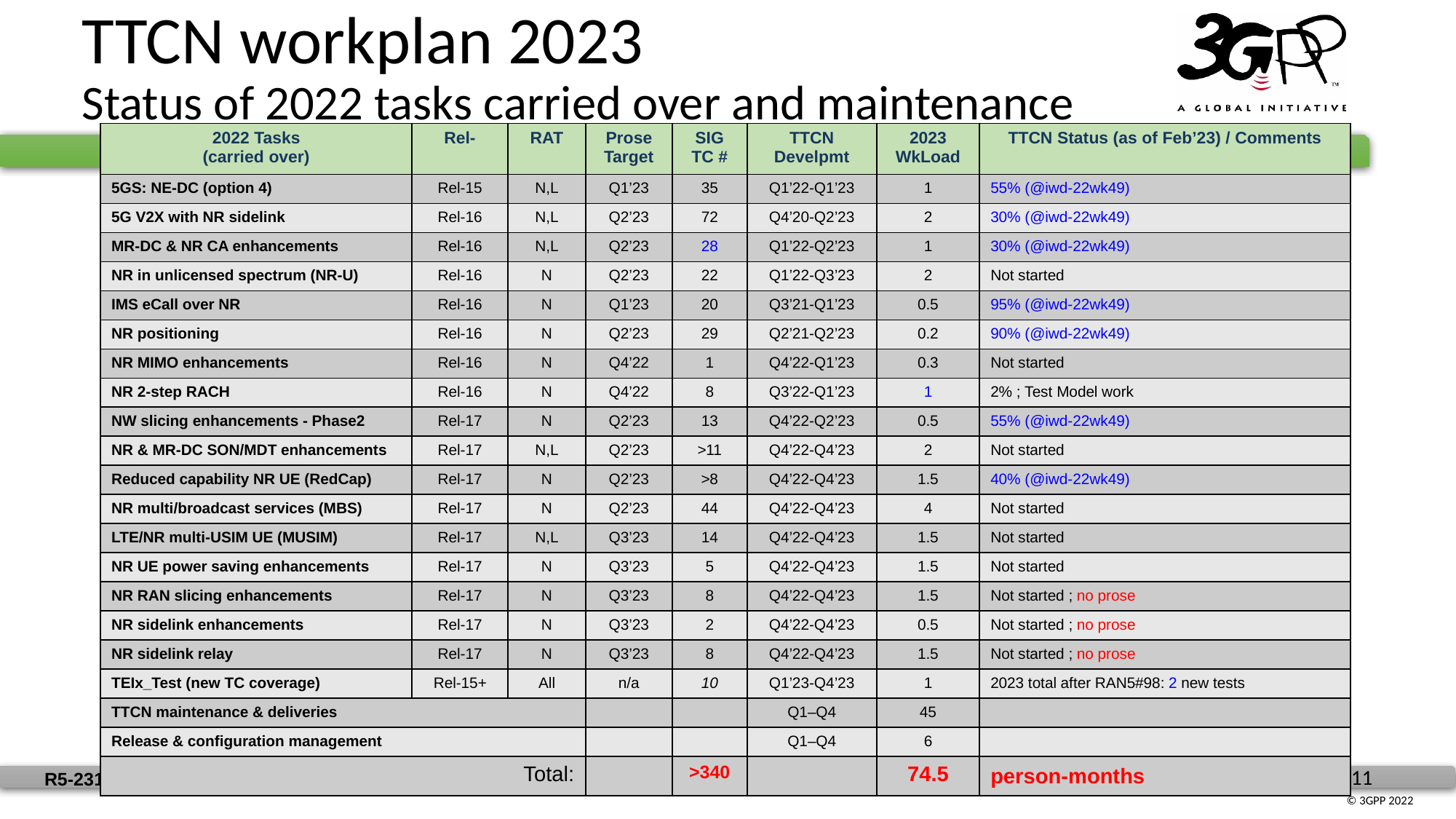

TTCN workplan 2023
Status of 2022 tasks carried over and maintenance
| 2022 Tasks (carried over) | Rel- | RAT | Prose Target | SIG TC # | TTCN Develpmt | 2023 WkLoad | TTCN Status (as of Feb’23) / Comments |
| --- | --- | --- | --- | --- | --- | --- | --- |
| 5GS: NE-DC (option 4) | Rel-15 | N,L | Q1’23 | 35 | Q1’22-Q1’23 | 1 | 55% (@iwd-22wk49) |
| 5G V2X with NR sidelink | Rel-16 | N,L | Q2’23 | 72 | Q4’20-Q2’23 | 2 | 30% (@iwd-22wk49) |
| MR-DC & NR CA enhancements | Rel-16 | N,L | Q2’23 | 28 | Q1’22-Q2’23 | 1 | 30% (@iwd-22wk49) |
| NR in unlicensed spectrum (NR-U) | Rel-16 | N | Q2’23 | 22 | Q1’22-Q3’23 | 2 | Not started |
| IMS eCall over NR | Rel-16 | N | Q1’23 | 20 | Q3’21-Q1’23 | 0.5 | 95% (@iwd-22wk49) |
| NR positioning | Rel-16 | N | Q2’23 | 29 | Q2’21-Q2’23 | 0.2 | 90% (@iwd-22wk49) |
| NR MIMO enhancements | Rel-16 | N | Q4’22 | 1 | Q4’22-Q1’23 | 0.3 | Not started |
| NR 2-step RACH | Rel-16 | N | Q4’22 | 8 | Q3’22-Q1’23 | 1 | 2% ; Test Model work |
| NW slicing enhancements - Phase2 | Rel-17 | N | Q2’23 | 13 | Q4’22-Q2’23 | 0.5 | 55% (@iwd-22wk49) |
| NR & MR-DC SON/MDT enhancements | Rel-17 | N,L | Q2’23 | >11 | Q4’22-Q4’23 | 2 | Not started |
| Reduced capability NR UE (RedCap) | Rel-17 | N | Q2’23 | >8 | Q4’22-Q4’23 | 1.5 | 40% (@iwd-22wk49) |
| NR multi/broadcast services (MBS) | Rel-17 | N | Q2’23 | 44 | Q4’22-Q4’23 | 4 | Not started |
| LTE/NR multi-USIM UE (MUSIM) | Rel-17 | N,L | Q3’23 | 14 | Q4’22-Q4’23 | 1.5 | Not started |
| NR UE power saving enhancements | Rel-17 | N | Q3’23 | 5 | Q4’22-Q4’23 | 1.5 | Not started |
| NR RAN slicing enhancements | Rel-17 | N | Q3’23 | 8 | Q4’22-Q4’23 | 1.5 | Not started ; no prose |
| NR sidelink enhancements | Rel-17 | N | Q3’23 | 2 | Q4’22-Q4’23 | 0.5 | Not started ; no prose |
| NR sidelink relay | Rel-17 | N | Q3’23 | 8 | Q4’22-Q4’23 | 1.5 | Not started ; no prose |
| TEIx\_Test (new TC coverage) | Rel-15+ | All | n/a | 10 | Q1’23-Q4’23 | 1 | 2023 total after RAN5#98: 2 new tests |
| TTCN maintenance & deliveries |  |  |  |  | Q1–Q4 | 45 |  |
| Release & configuration management |  |  |  |  | Q1–Q4 | 6 |  |
| Total: |  |  |  | >340 |  | 74.5 | person-months |